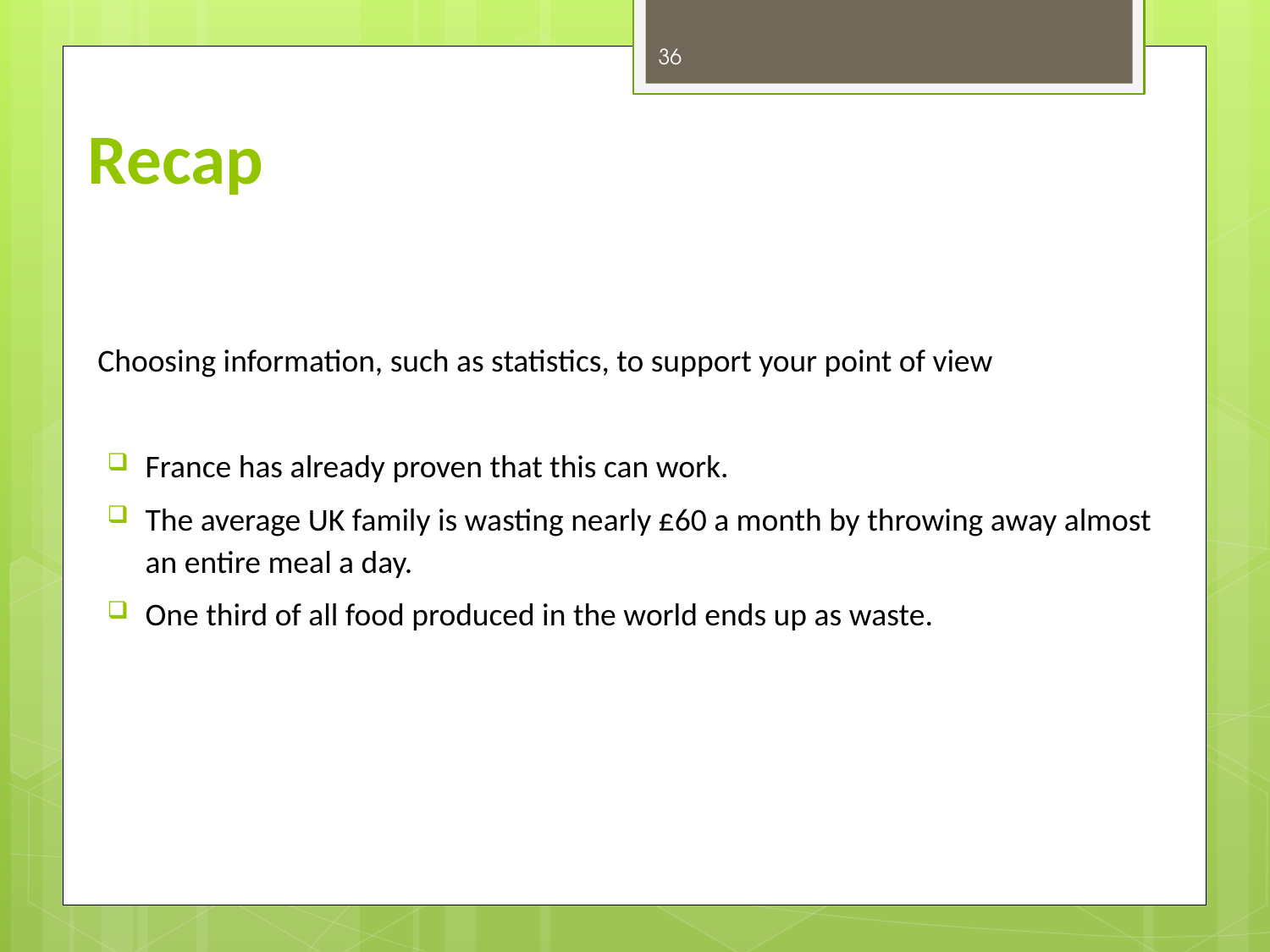

36
# Recap
Choosing information, such as statistics, to support your point of view

France has already proven that this can work.
The average UK family is wasting nearly £60 a month by throwing away almost an entire meal a day.
One third of all food produced in the world ends up as waste.